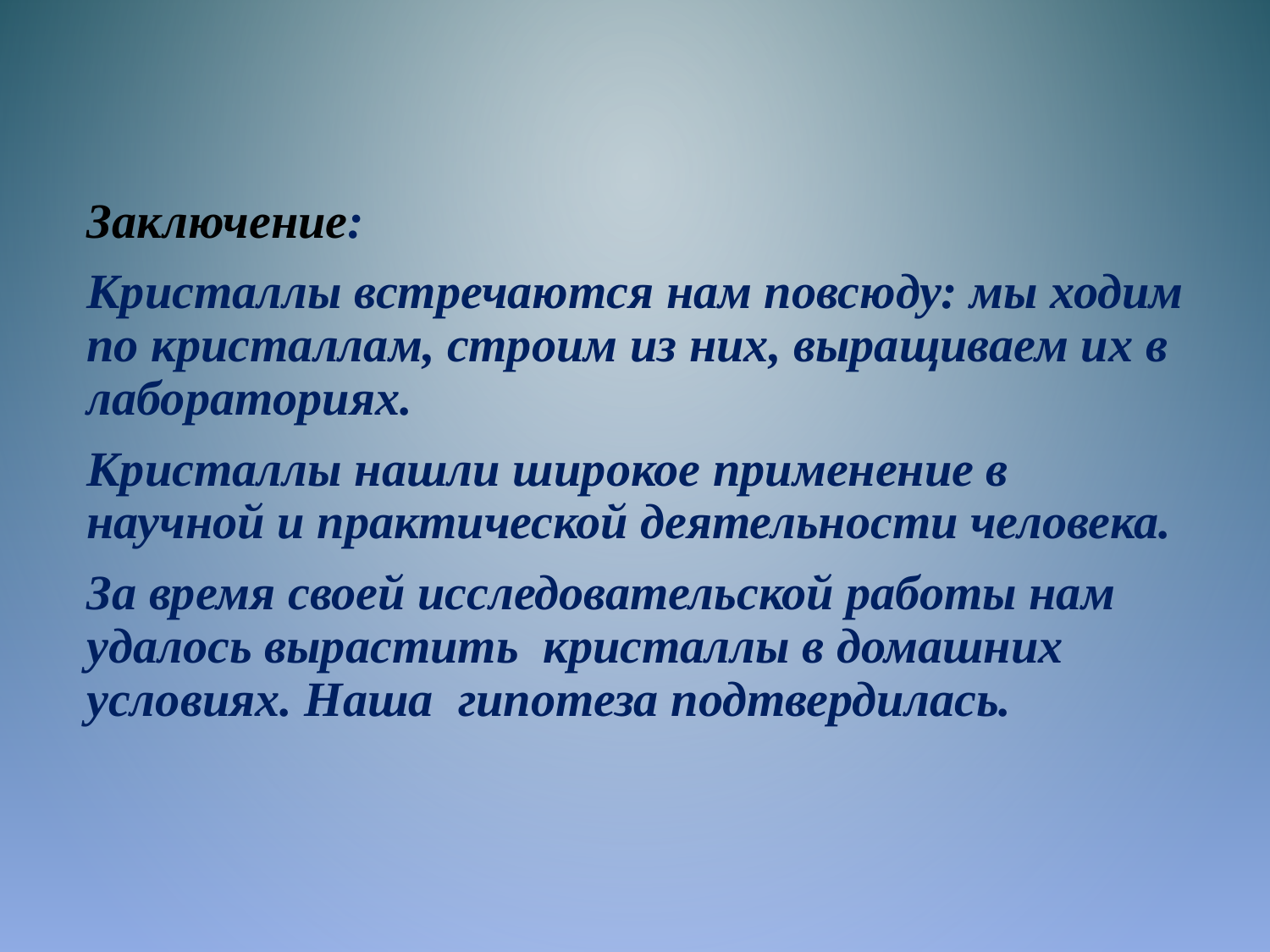

Заключение:
Кристаллы встречаются нам повсюду: мы ходим по кристаллам, строим из них, выращиваем их в лабораториях.
Кристаллы нашли широкое применение в научной и практической деятельности человека.
За время своей исследовательской работы нам удалось вырастить  кристаллы в домашних условиях. Наша  гипотеза подтвердилась.